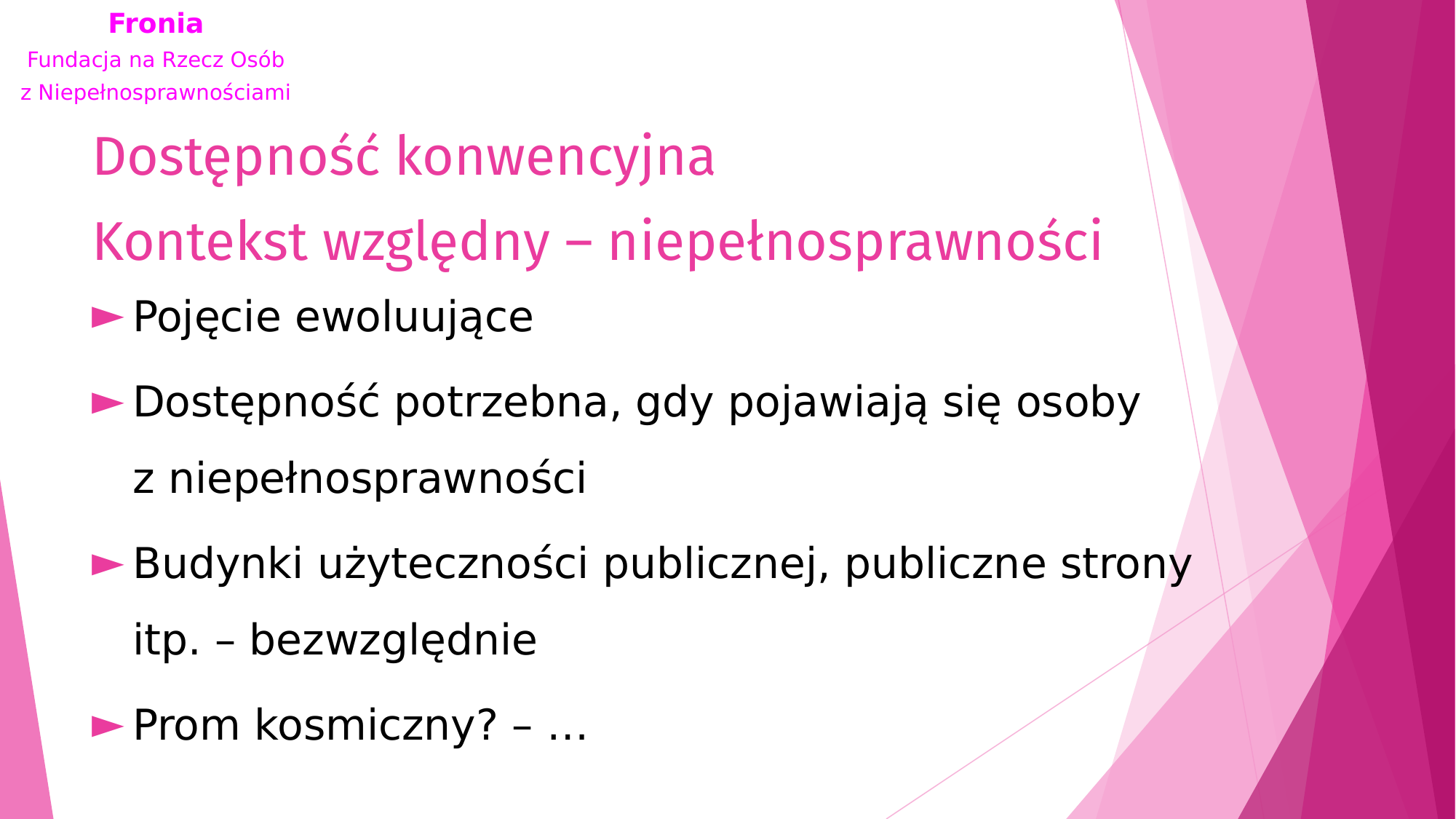

# Dostępność konwencyjna Kontekst względny – niepełnosprawności
Pojęcie ewoluujące
Dostępność potrzebna, gdy pojawiają się osoby z niepełnosprawności
Budynki użyteczności publicznej, publiczne strony itp. – bezwzględnie
Prom kosmiczny? – …